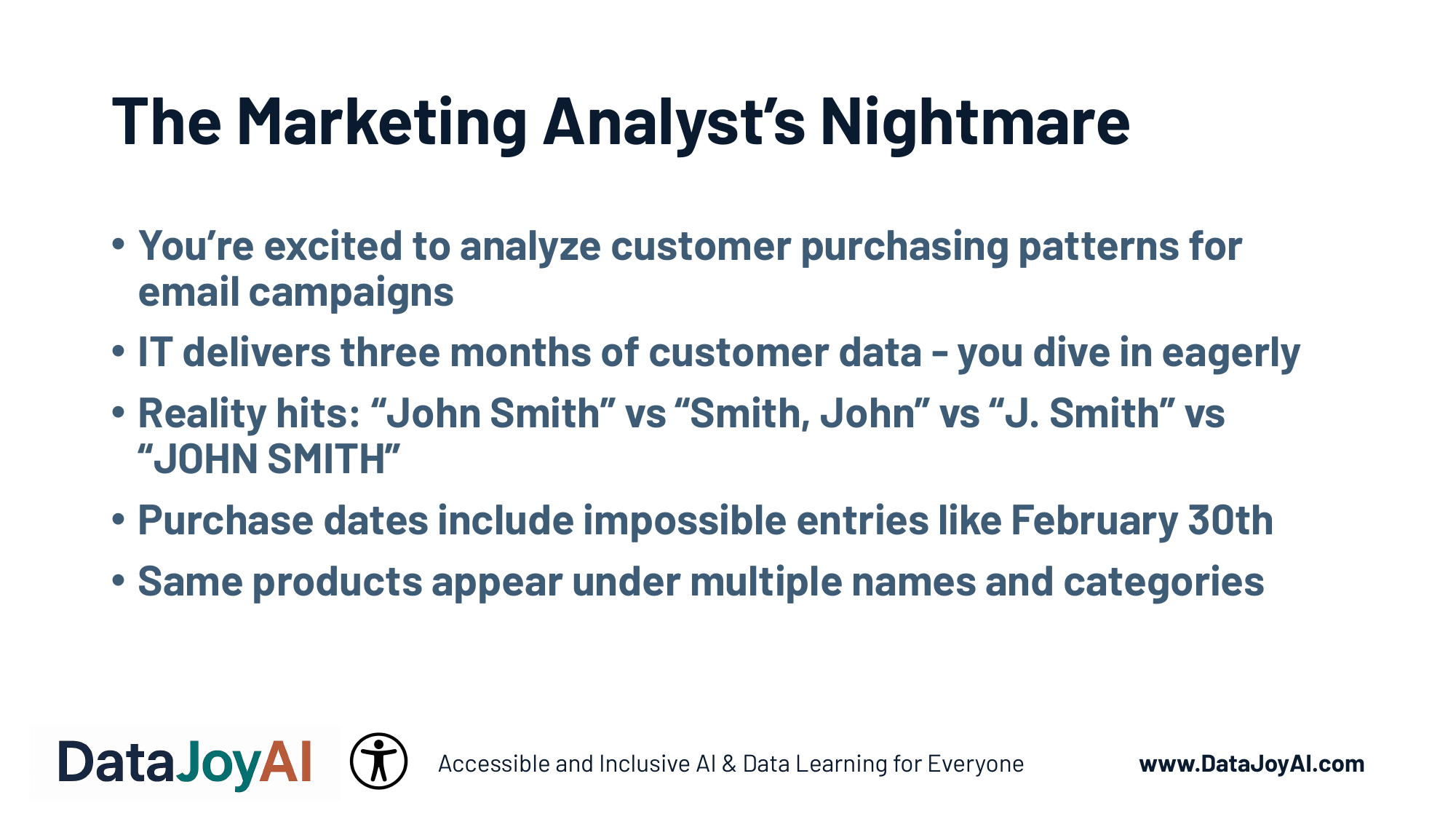

# The Marketing Analyst’s Nightmare
You’re excited to analyze customer purchasing patterns for email campaigns
IT delivers three months of customer data - you dive in eagerly
Reality hits: “John Smith” vs “Smith, John” vs “J. Smith” vs “JOHN SMITH”
Purchase dates include impossible entries like February 30th
Same products appear under multiple names and categories